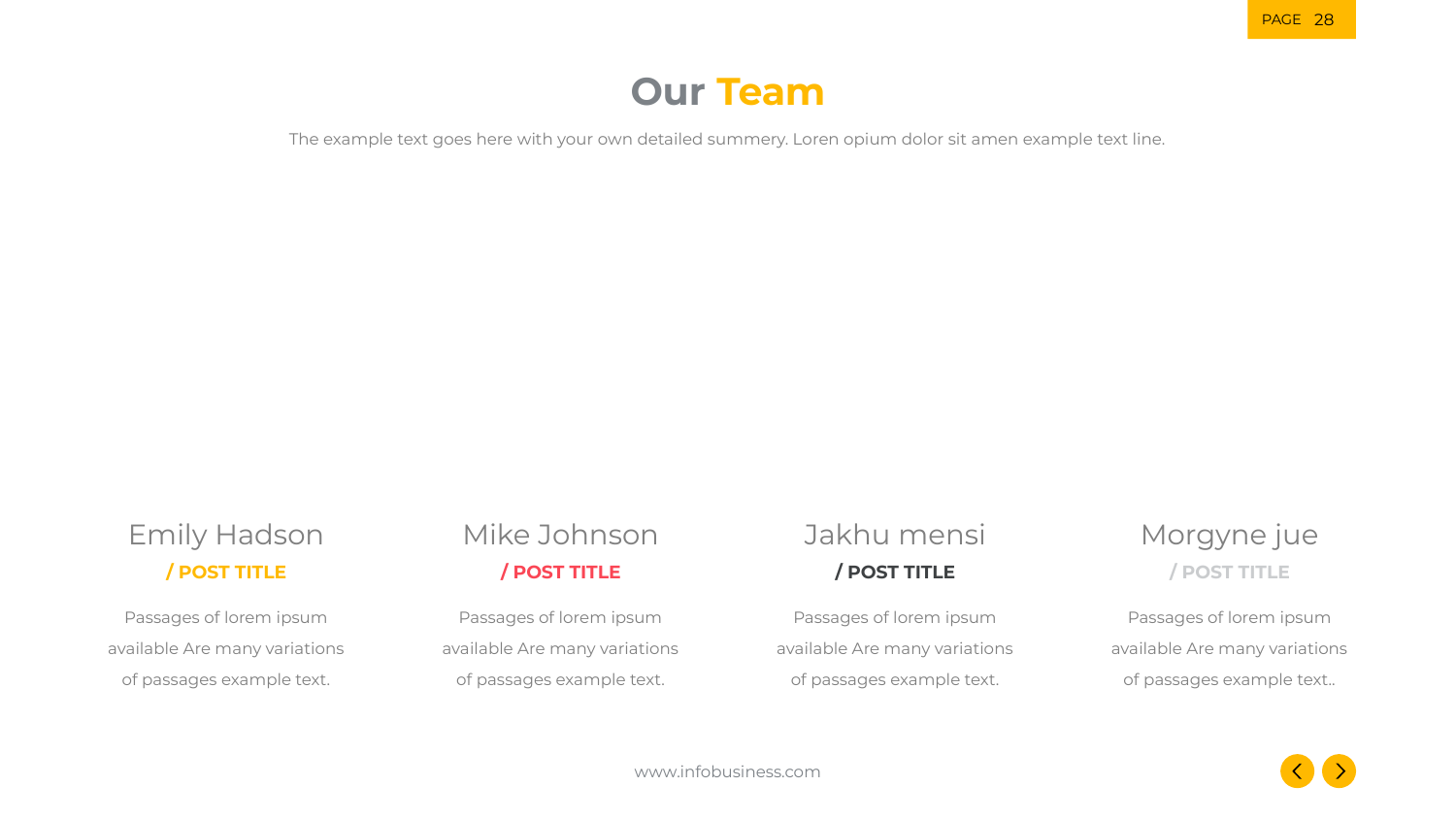

28
# Our Team
The example text goes here with your own detailed summery. Loren opium dolor sit amen example text line.

Emily Hadson
Mike Johnson
Jakhu mensi
Morgyne jue
/ POST TITLE
/ POST TITLE
/ POST TITLE
/ POST TITLE
Passages of lorem ipsum available Are many variations of passages example text.
Passages of lorem ipsum available Are many variations of passages example text.
Passages of lorem ipsum available Are many variations of passages example text.
Passages of lorem ipsum available Are many variations of passages example text..
www.infobusiness.com